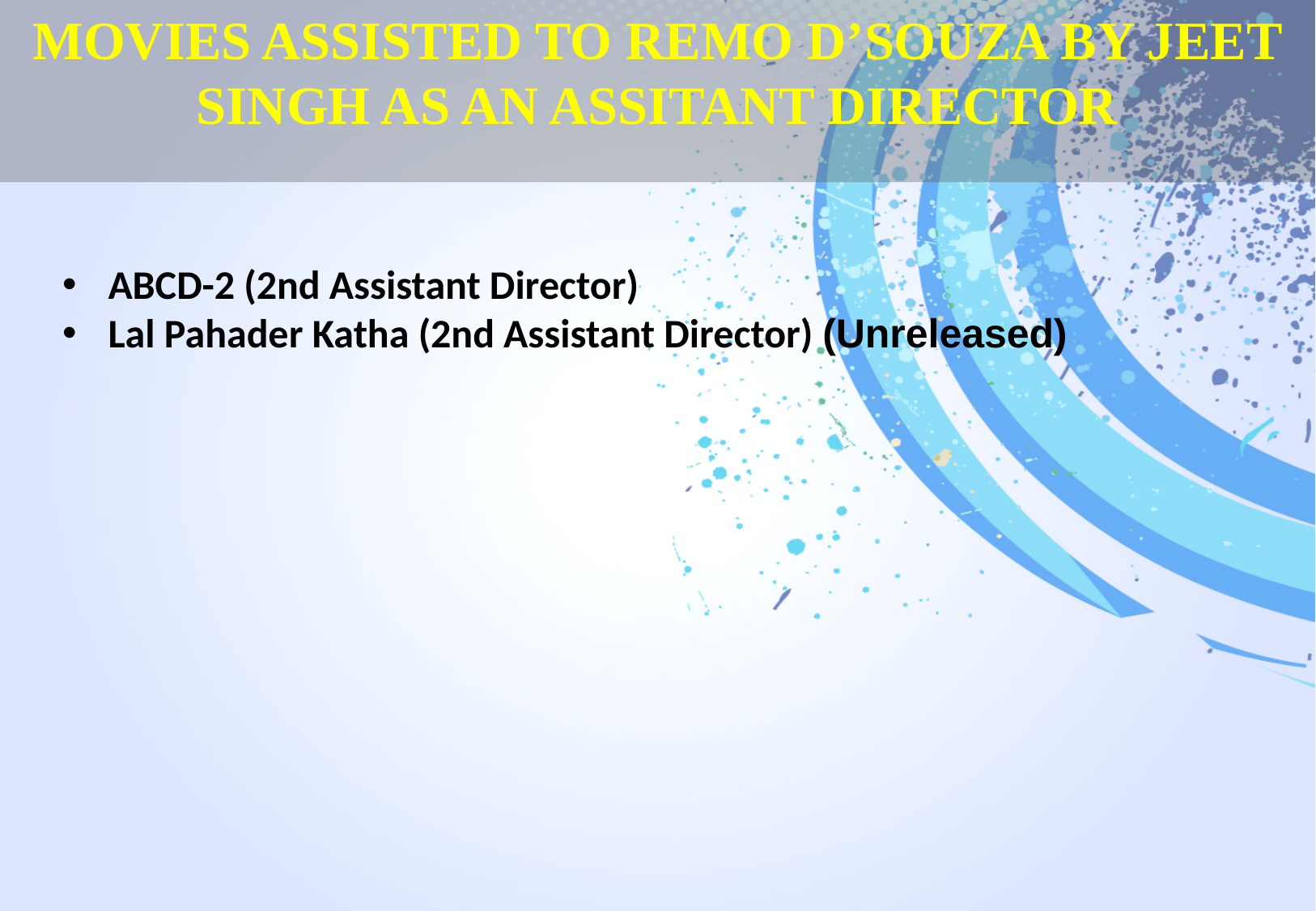

MOVIES ASSISTED TO REMO D’SOUZA BY JEET SINGH AS AN ASSITANT DIRECTOR
ABCD-2 (2nd Assistant Director)
Lal Pahader Katha (2nd Assistant Director) (Unreleased)